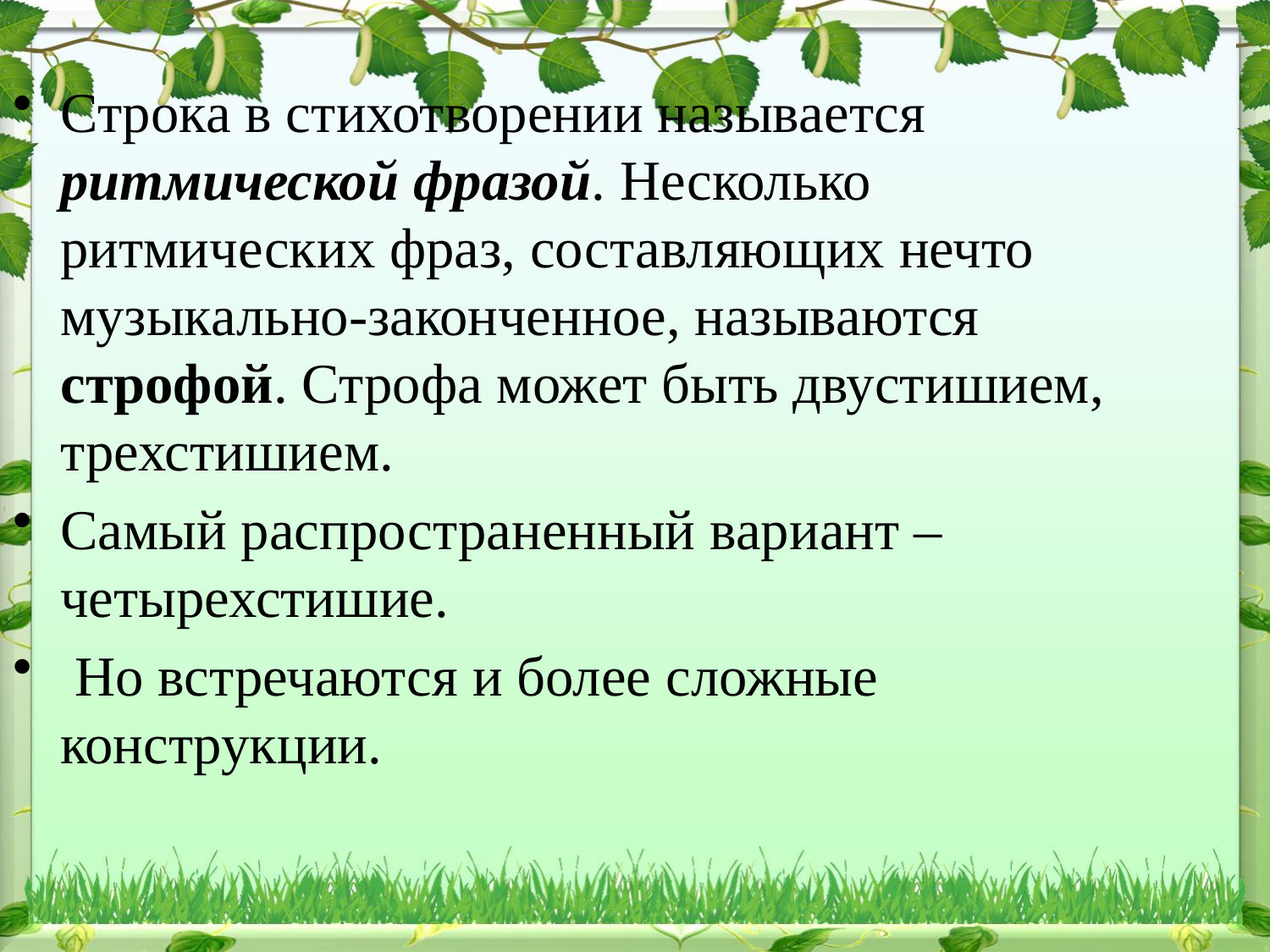

Строка в стихотворении называется ритмической фразой. Несколько ритмических фраз, составляющих нечто музыкально-законченное, называются строфой. Строфа может быть двустишием, трехстишием.
Самый распространенный вариант – четырехстишие.
 Но встречаются и более сложные конструкции.